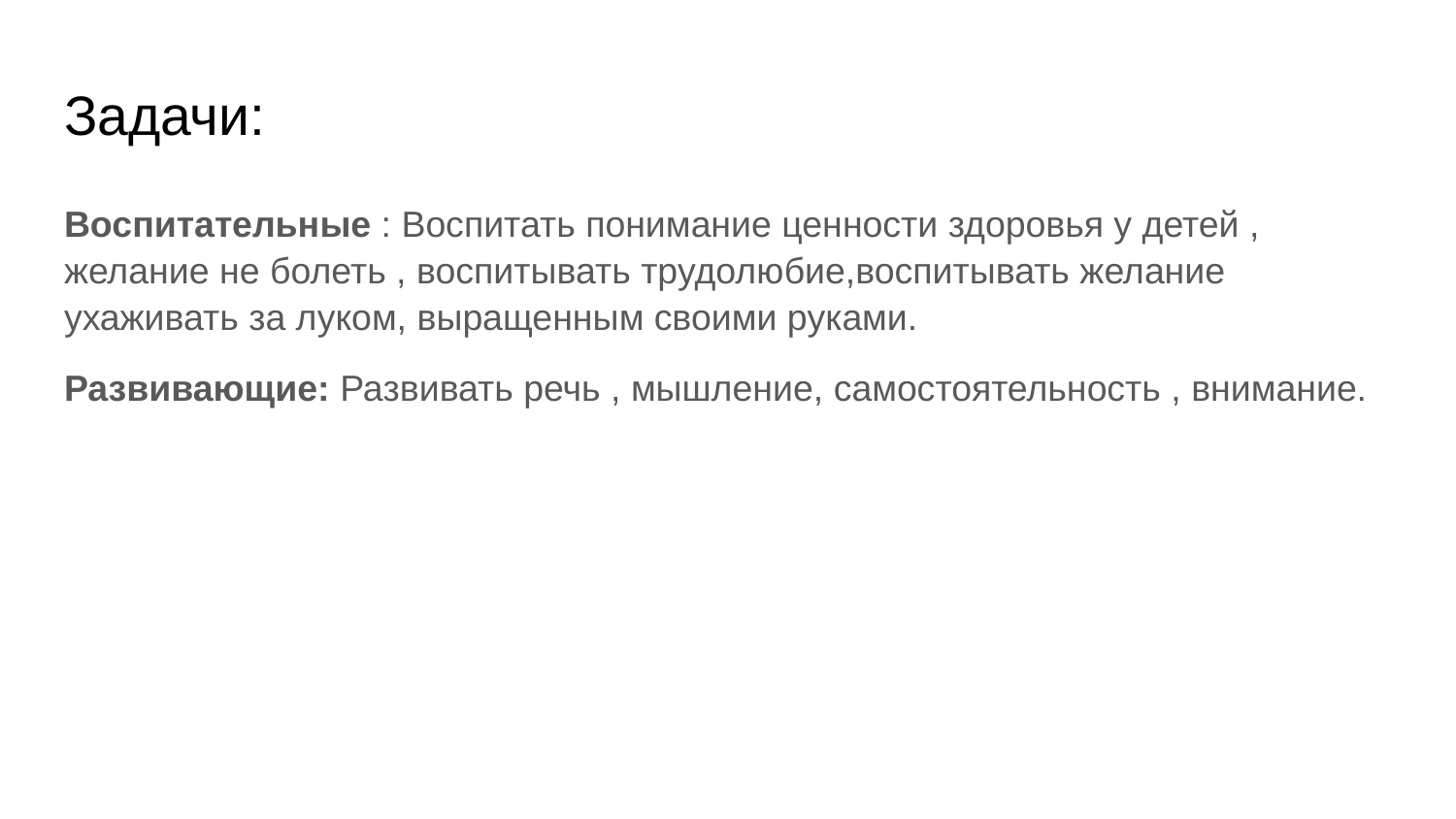

# Задачи:
Воспитательные : Воспитать понимание ценности здоровья у детей , желание не болеть , воспитывать трудолюбие,воспитывать желание ухаживать за луком, выращенным своими руками.
Развивающие: Развивать речь , мышление, самостоятельность , внимание.